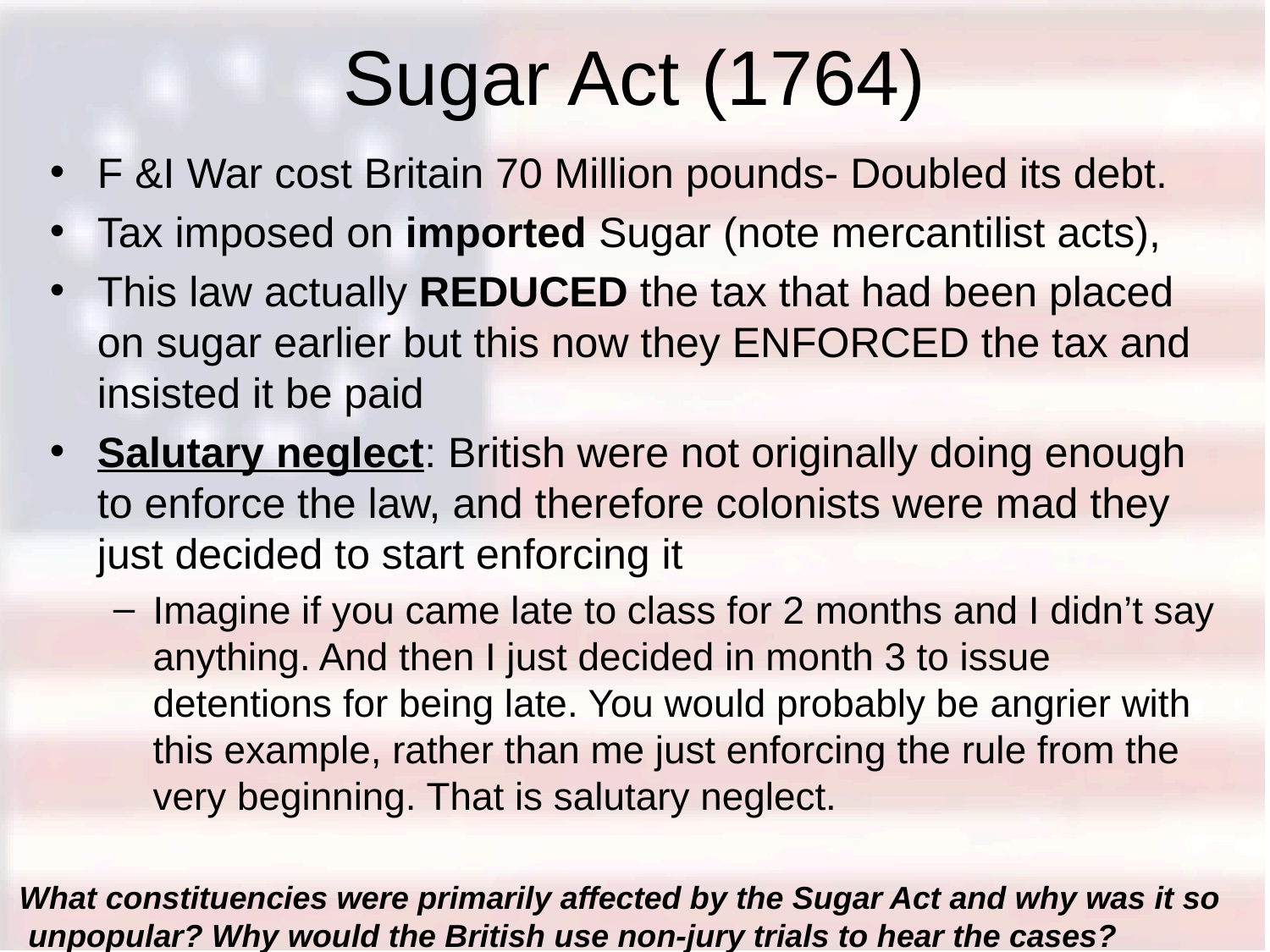

# Sugar Act (1764)
F &I War cost Britain 70 Million pounds- Doubled its debt.
Tax imposed on imported Sugar (note mercantilist acts),
This law actually REDUCED the tax that had been placed on sugar earlier but this now they ENFORCED the tax and insisted it be paid
Salutary neglect: British were not originally doing enough to enforce the law, and therefore colonists were mad they just decided to start enforcing it
Imagine if you came late to class for 2 months and I didn’t say anything. And then I just decided in month 3 to issue detentions for being late. You would probably be angrier with this example, rather than me just enforcing the rule from the very beginning. That is salutary neglect.
What constituencies were primarily affected by the Sugar Act and why was it so
 unpopular? Why would the British use non-jury trials to hear the cases?